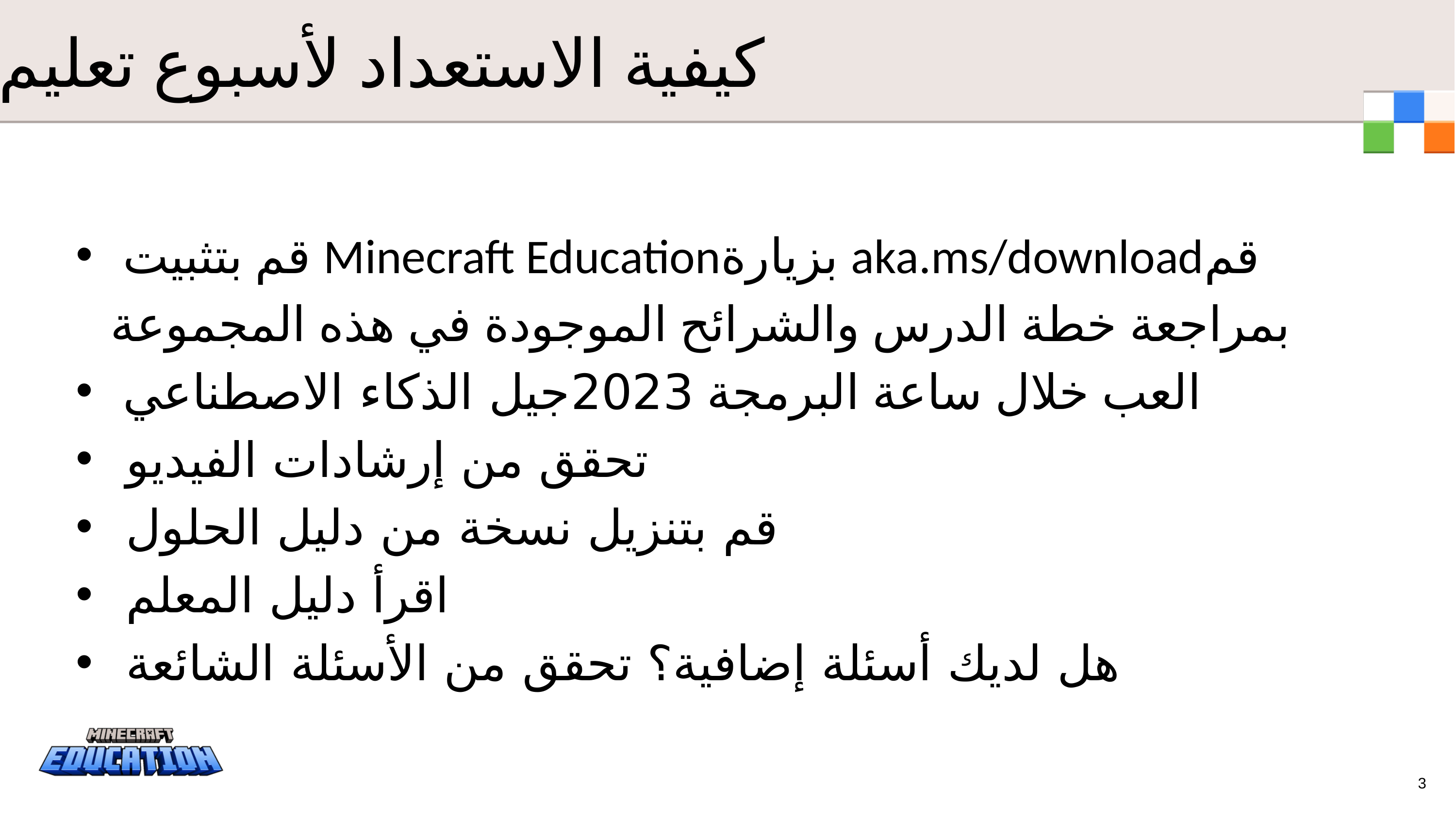

كيفية الاستعداد لأسبوع تعليم
 قم بتثبيت Minecraft Educationبزيارة aka.ms/downloadقم بمراجعة خطة الدرس والشرائح الموجودة في هذه المجموعة
 العب خلال ساعة البرمجة 2023جيل الذكاء الاصطناعي
 تحقق من إرشادات الفيديو
 قم بتنزيل نسخة من دليل الحلول
 اقرأ دليل المعلم
 هل لديك أسئلة إضافية؟ تحقق من الأسئلة الشائعة

3